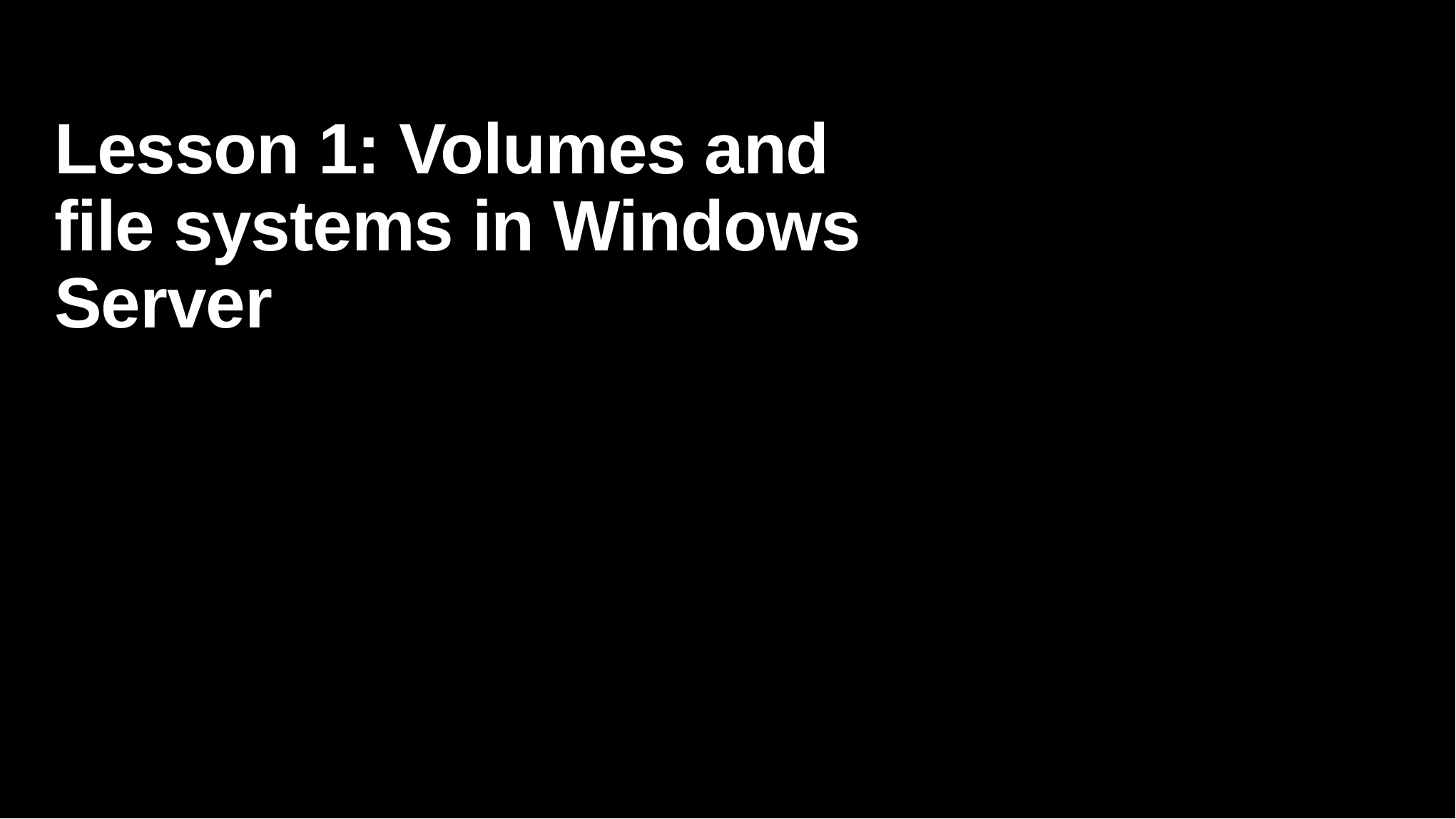

# Lesson 1: Volumes and file systems in Windows Server